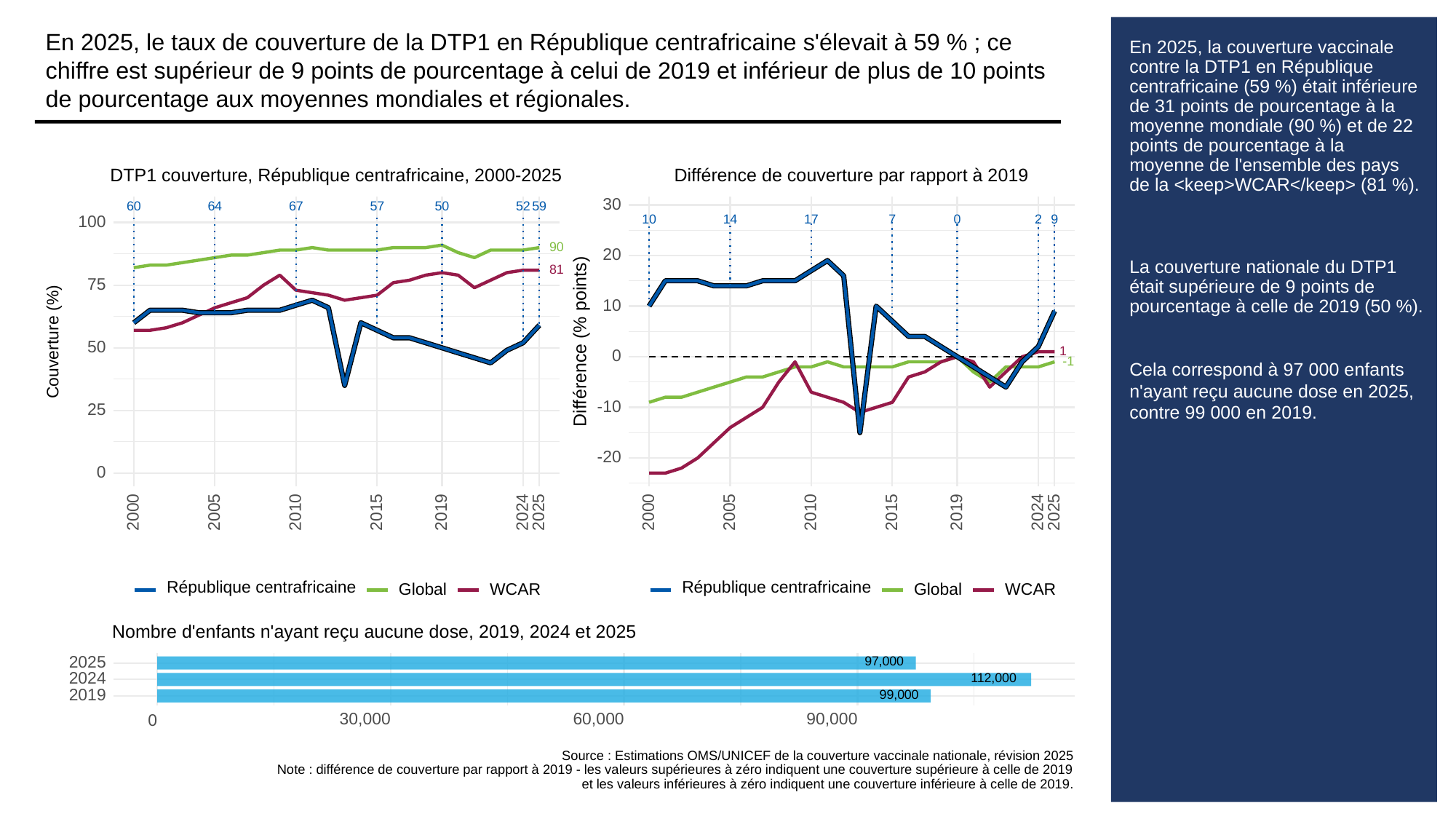

En 2025, le taux de couverture de la DTP1 en République centrafricaine s'élevait à 59 % ; ce chiffre est supérieur de 9 points de pourcentage à celui de 2019 et inférieur de plus de 10 points de pourcentage aux moyennes mondiales et régionales.
# En 2025, la couverture vaccinale contre la DTP1 en République centrafricaine (59 %) était inférieure de 31 points de pourcentage à la moyenne mondiale (90 %) et de 22 points de pourcentage à la moyenne de l'ensemble des pays de la <keep>WCAR</keep> (81 %).

La couverture nationale du DTP1 était supérieure de 9 points de pourcentage à celle de 2019 (50 %).

Cela correspond à 97 000 enfants n'ayant reçu aucune dose en 2025, contre 99 000 en 2019.

DTP1 couverture, République centrafricaine, 2000-2025
Différence de couverture par rapport à 2019

30
60
64
67
50
52
59
57

10
0
9
14
17
2
7
100

90

20

81

75

10

Différence (% points)
Couverture (%)
50
1

0

-1

-10
25

-20

0

2000
2005
2010
2015
2019
2024
2025
2000
2005
2010
2015
2019
2024
2025
République centrafricaine
République centrafricaine
Global
WCAR
Global
WCAR

Nombre d'enfants n'ayant reçu aucune dose, 2019, 2024 et 2025

97,000
2025

112,000
2024

99,000
2019

30,000
60,000
90,000
0
Source : Estimations OMS/UNICEF de la couverture vaccinale nationale, révision 2025
Note : différence de couverture par rapport à 2019 - les valeurs supérieures à zéro indiquent une couverture supérieure à celle de 2019
et les valeurs inférieures à zéro indiquent une couverture inférieure à celle de 2019.